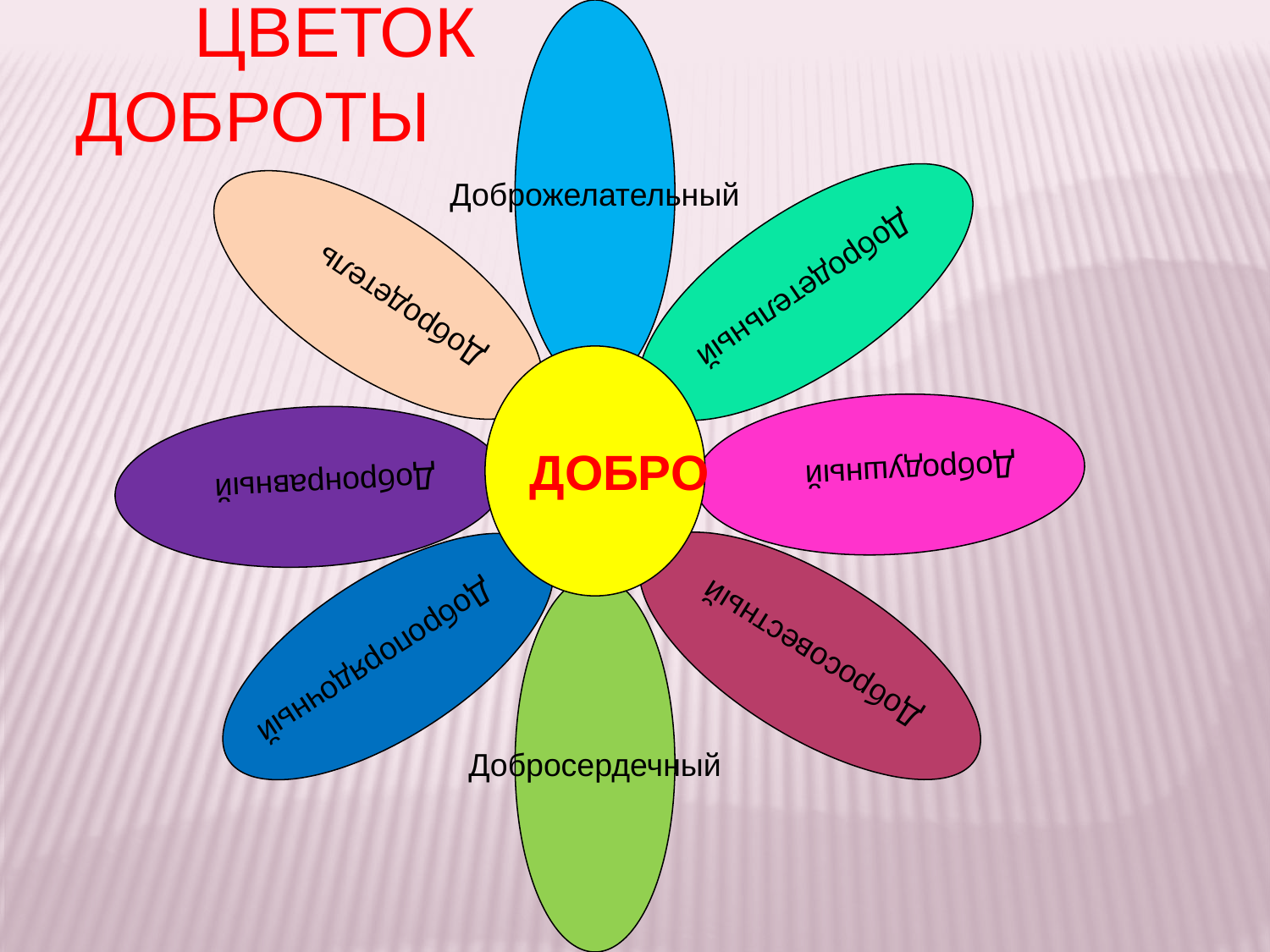

Доброжелательный
      Цветок                      доброты
Добродетельный
Добродетель
Добродушный
Добронравный
ДОБРО
Добросовестный
Добропорядочный
Добросердечный